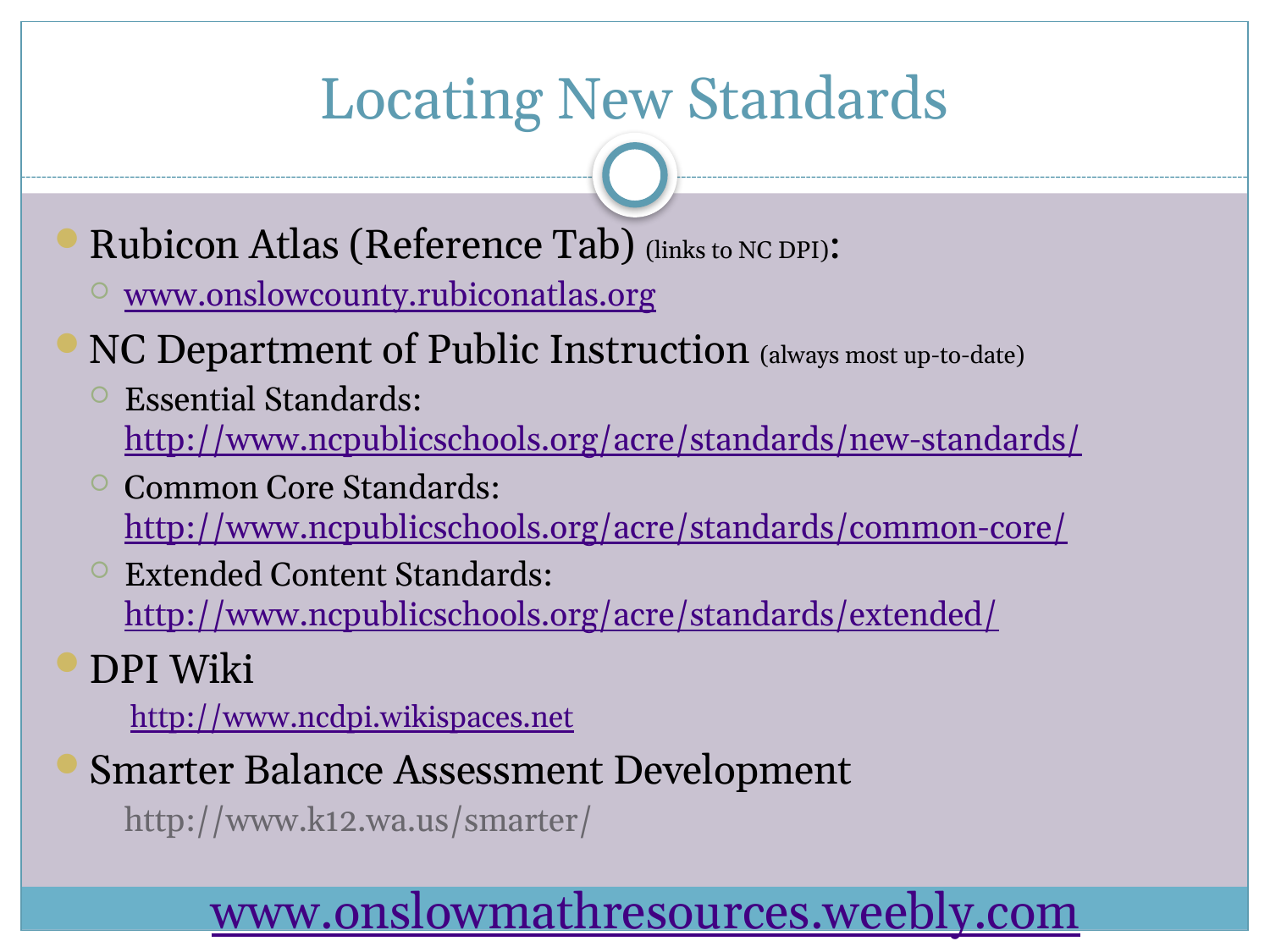

# Locating New Standards
Rubicon Atlas (Reference Tab) (links to NC DPI):
www.onslowcounty.rubiconatlas.org
NC Department of Public Instruction (always most up-to-date)
Essential Standards: http://www.ncpublicschools.org/acre/standards/new-standards/
Common Core Standards: http://www.ncpublicschools.org/acre/standards/common-core/
Extended Content Standards: http://www.ncpublicschools.org/acre/standards/extended/
DPI Wiki
http://www.ncdpi.wikispaces.net
Smarter Balance Assessment Development
	http://www.k12.wa.us/smarter/

www.onslowmathresources.weebly.com